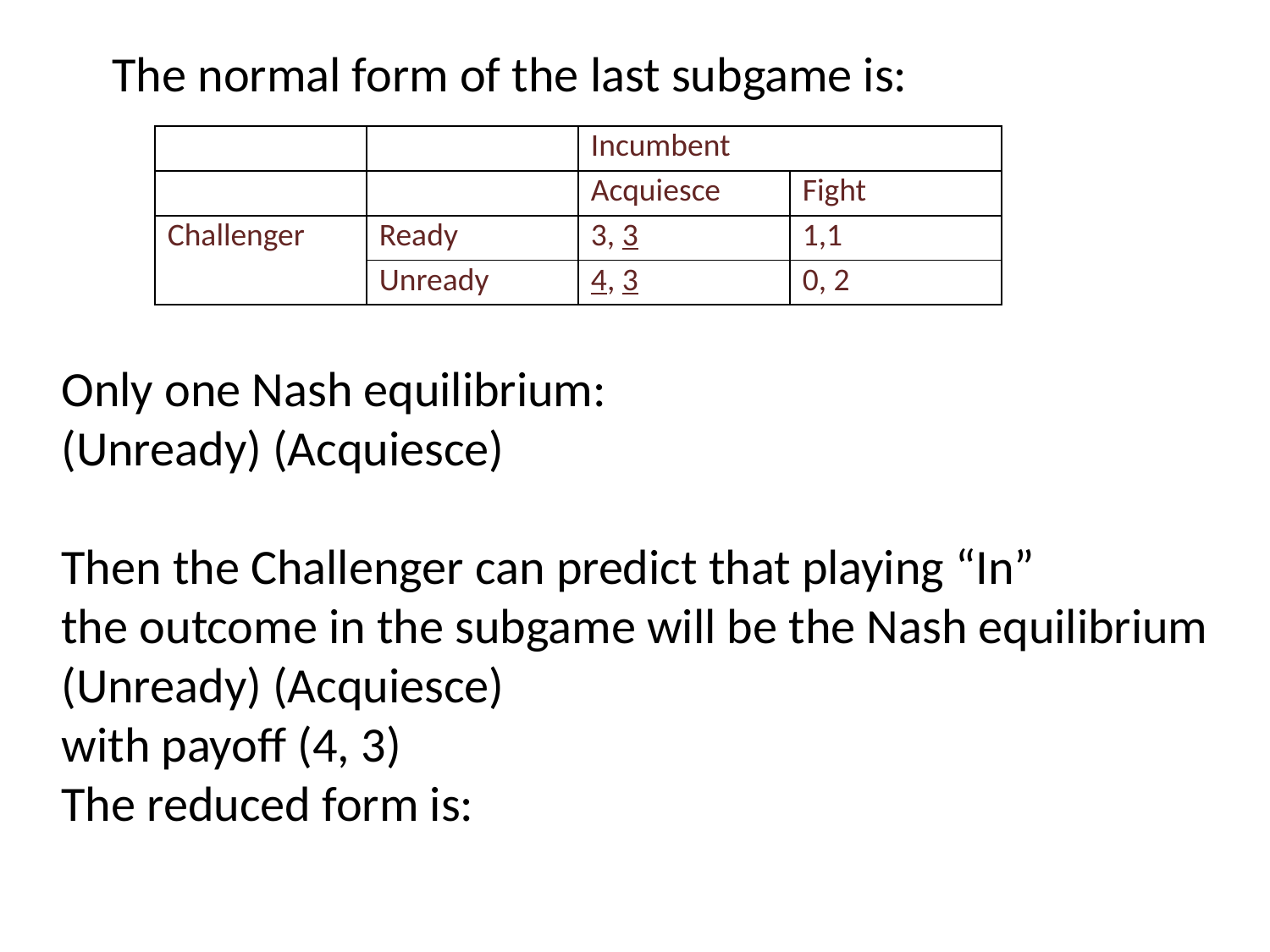

The normal form of the last subgame is:
|  |  | Incumbent |  |
| --- | --- | --- | --- |
|  |  | Acquiesce | Fight |
| Challenger | Ready | 3, 3 | 1,1 |
|  | Unready | 4, 3 | 0, 2 |
Only one Nash equilibrium:
(Unready) (Acquiesce)

Then the Challenger can predict that playing “In”
the outcome in the subgame will be the Nash equilibrium
(Unready) (Acquiesce)
with payoff (4, 3)
The reduced form is: